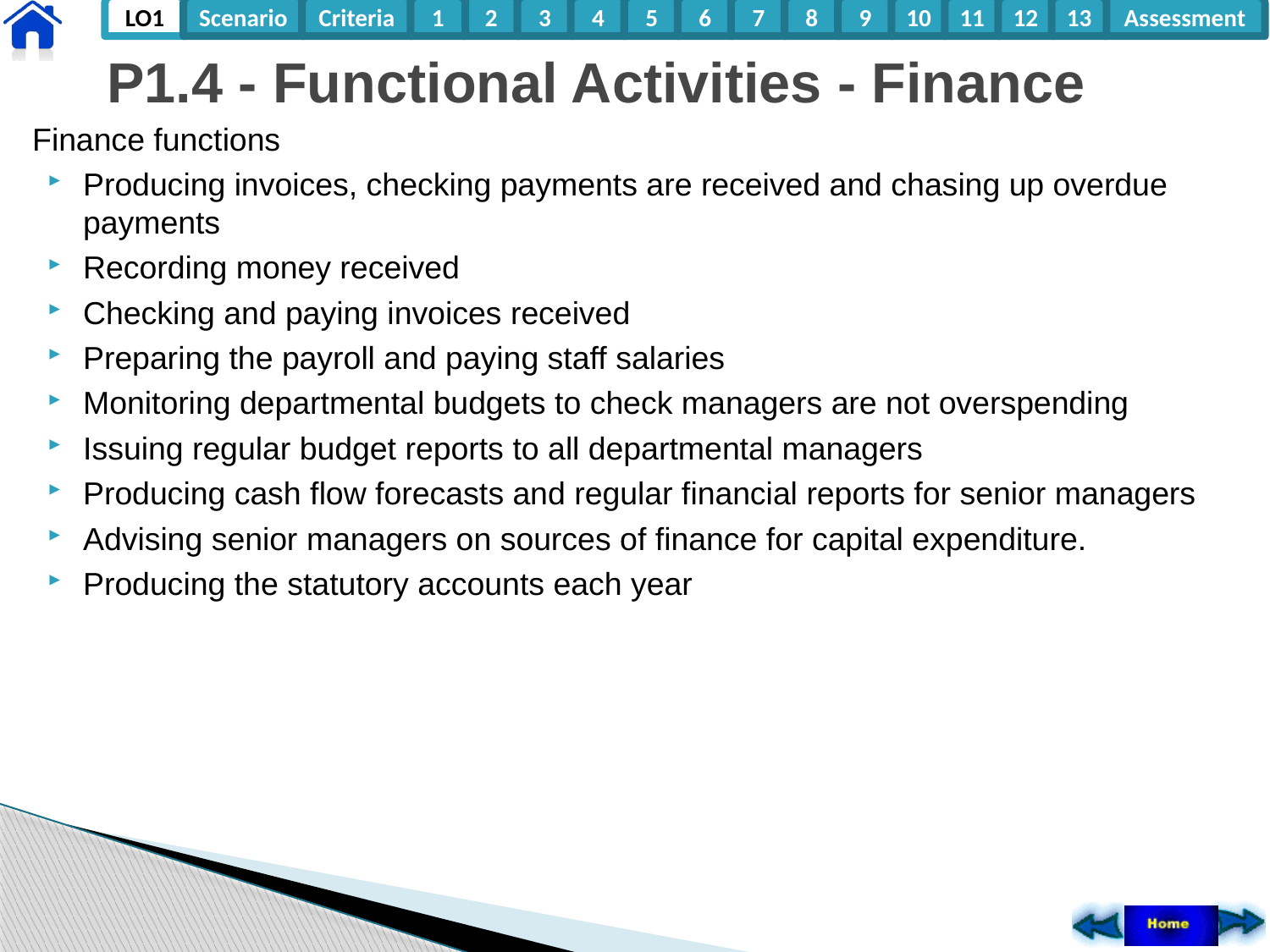

# P1.4 - Functional Activities - Finance
Finance functions
Producing invoices, checking payments are received and chasing up overdue payments
Recording money received
Checking and paying invoices received
Preparing the payroll and paying staff salaries
Monitoring departmental budgets to check managers are not overspending
Issuing regular budget reports to all departmental managers
Producing cash flow forecasts and regular financial reports for senior managers
Advising senior managers on sources of finance for capital expenditure.
Producing the statutory accounts each year